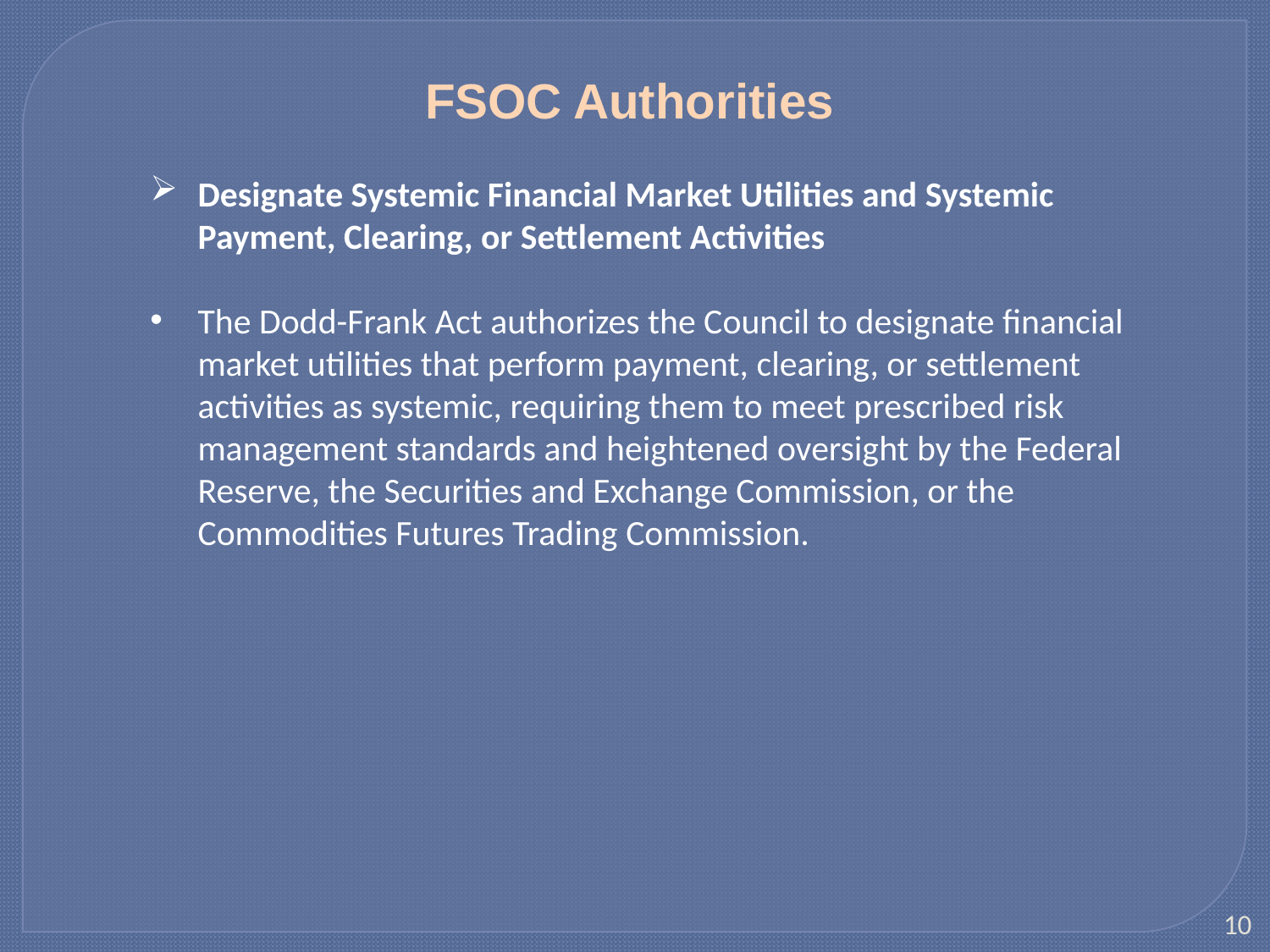

FSOC Authorities
Designate Systemic Financial Market Utilities and Systemic Payment, Clearing, or Settlement Activities

The Dodd-Frank Act authorizes the Council to designate financial market utilities that perform payment, clearing, or settlement activities as systemic, requiring them to meet prescribed risk management standards and heightened oversight by the Federal Reserve, the Securities and Exchange Commission, or the Commodities Futures Trading Commission.
10